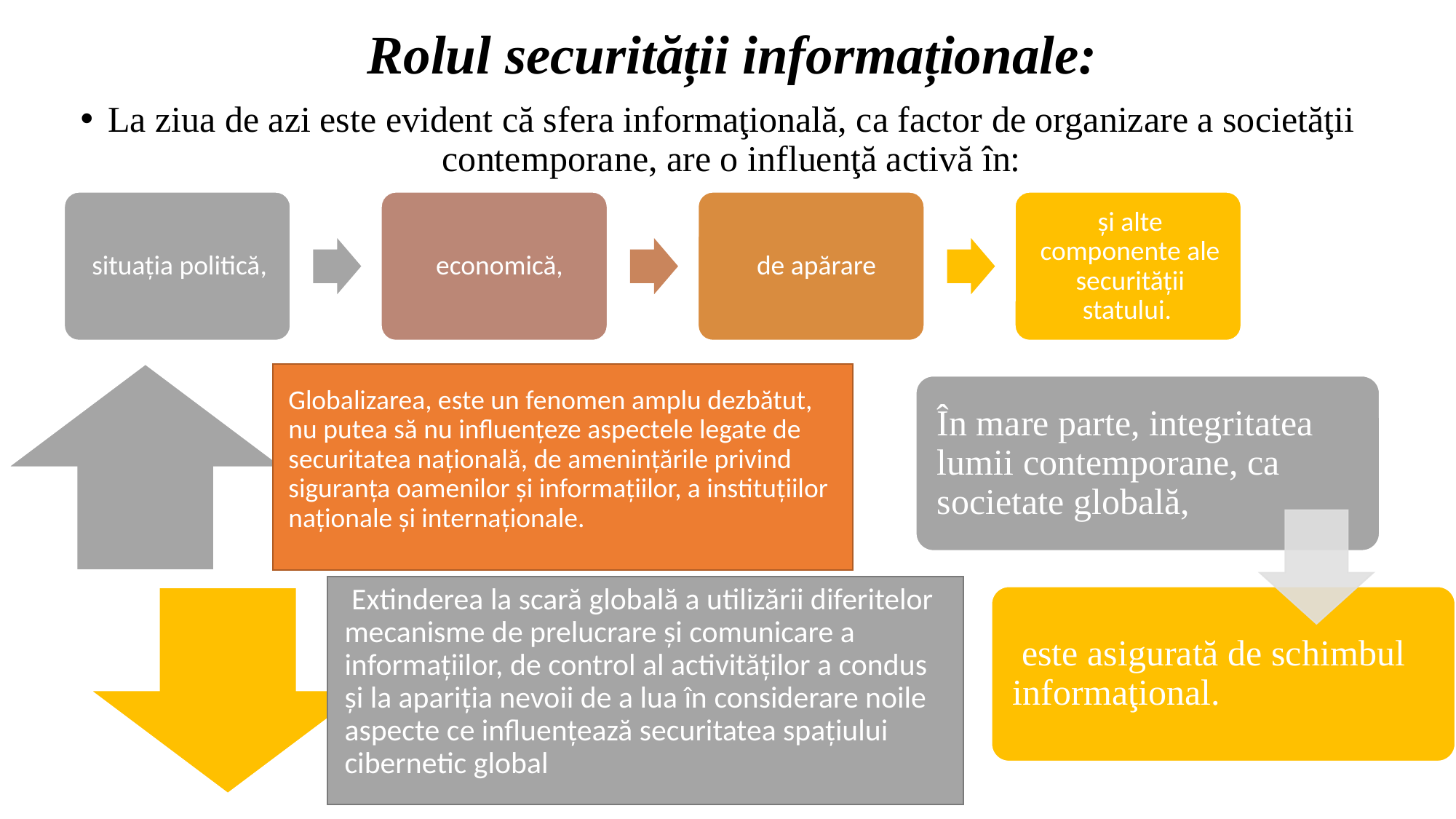

# Rolul securității informaționale:
La ziua de azi este evident că sfera informaţională, ca factor de organizare a societăţii contemporane, are o influenţă activă în:

situaţia politică,

 economică,

 de apărare

şi alte componente ale securităţii statului.
Globalizarea, este un fenomen amplu dezbătut, nu putea să nu influenţeze aspectele legate de securitatea naţională, de ameninţările privind siguranţa oamenilor şi informaţiilor, a instituţiilor naţionale şi internaţionale.
 Extinderea la scară globală a utilizării diferitelor mecanisme de prelucrare şi comunicare a informaţiilor, de control al activităţilor a condus şi la apariţia nevoii de a lua în considerare noile aspecte ce influenţează securitatea spaţiului cibernetic global
În mare parte, integritatea lumii contemporane, ca societate globală,
 este asigurată de schimbul informaţional.